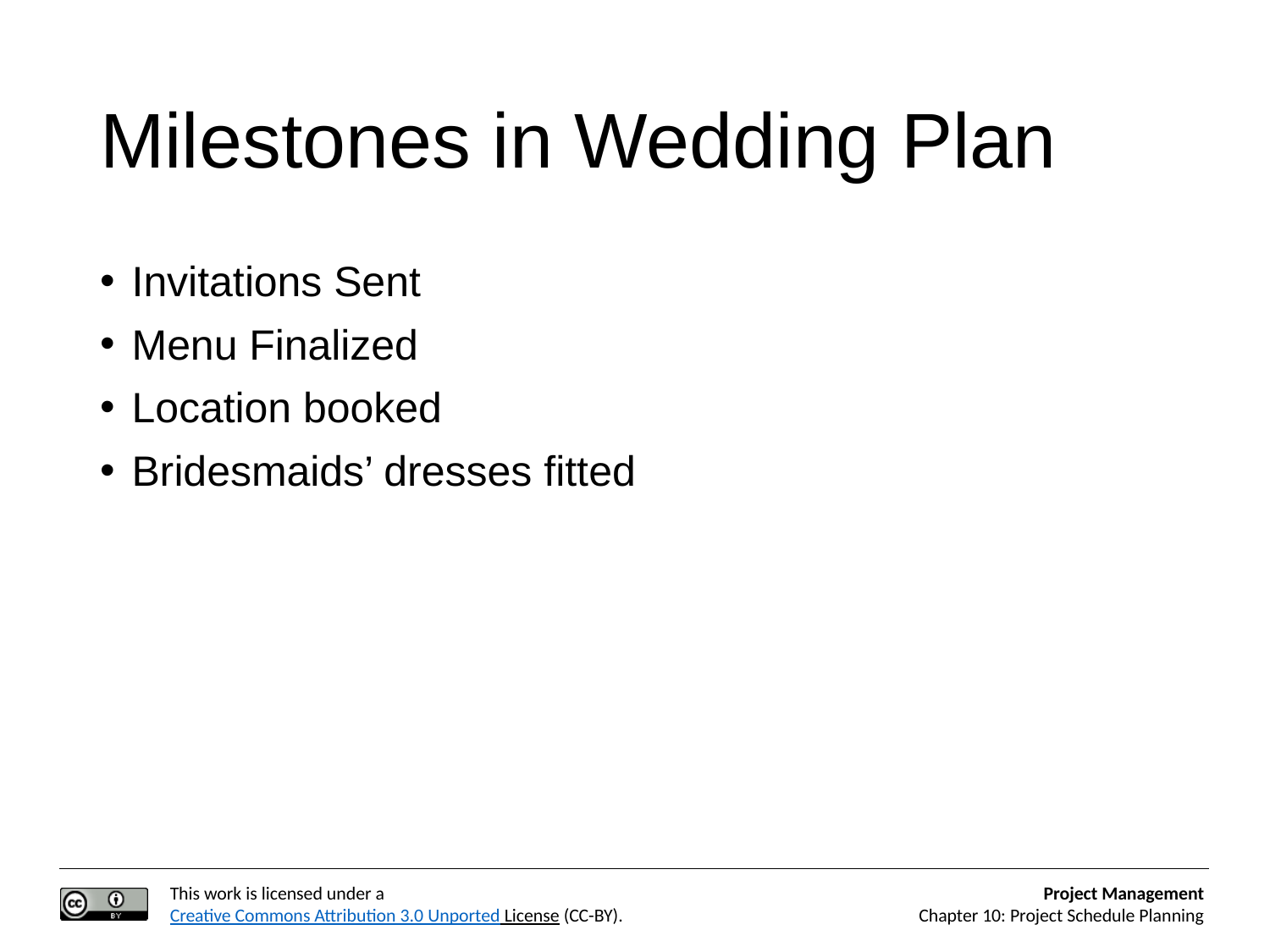

# Milestones in Wedding Plan
Invitations Sent
Menu Finalized
Location booked
Bridesmaids’ dresses fitted